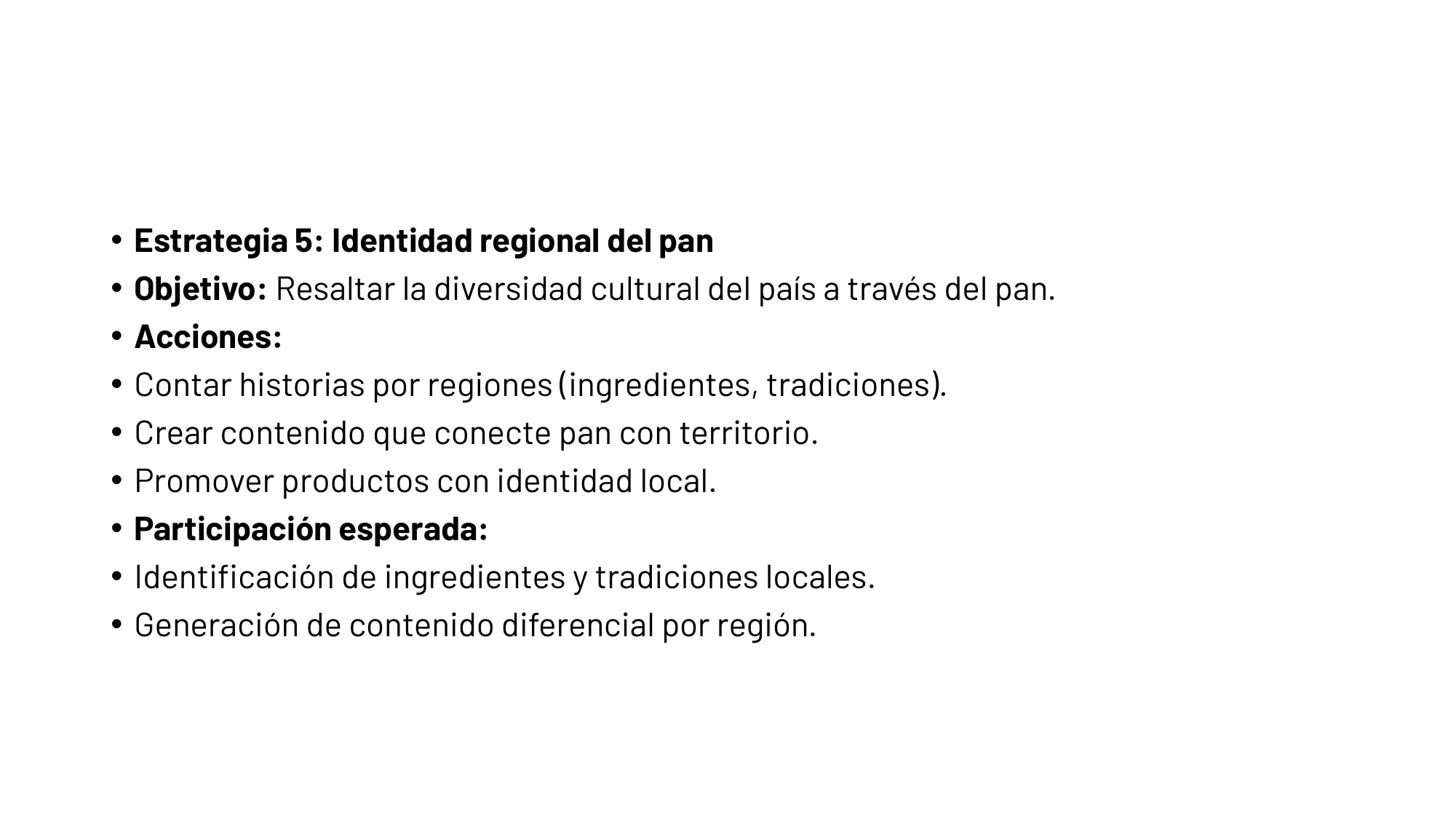

#
Estrategia 5: Identidad regional del pan
Objetivo: Resaltar la diversidad cultural del país a través del pan.
Acciones:
Contar historias por regiones (ingredientes, tradiciones).
Crear contenido que conecte pan con territorio.
Promover productos con identidad local.
Participación esperada:
Identificación de ingredientes y tradiciones locales.
Generación de contenido diferencial por región.